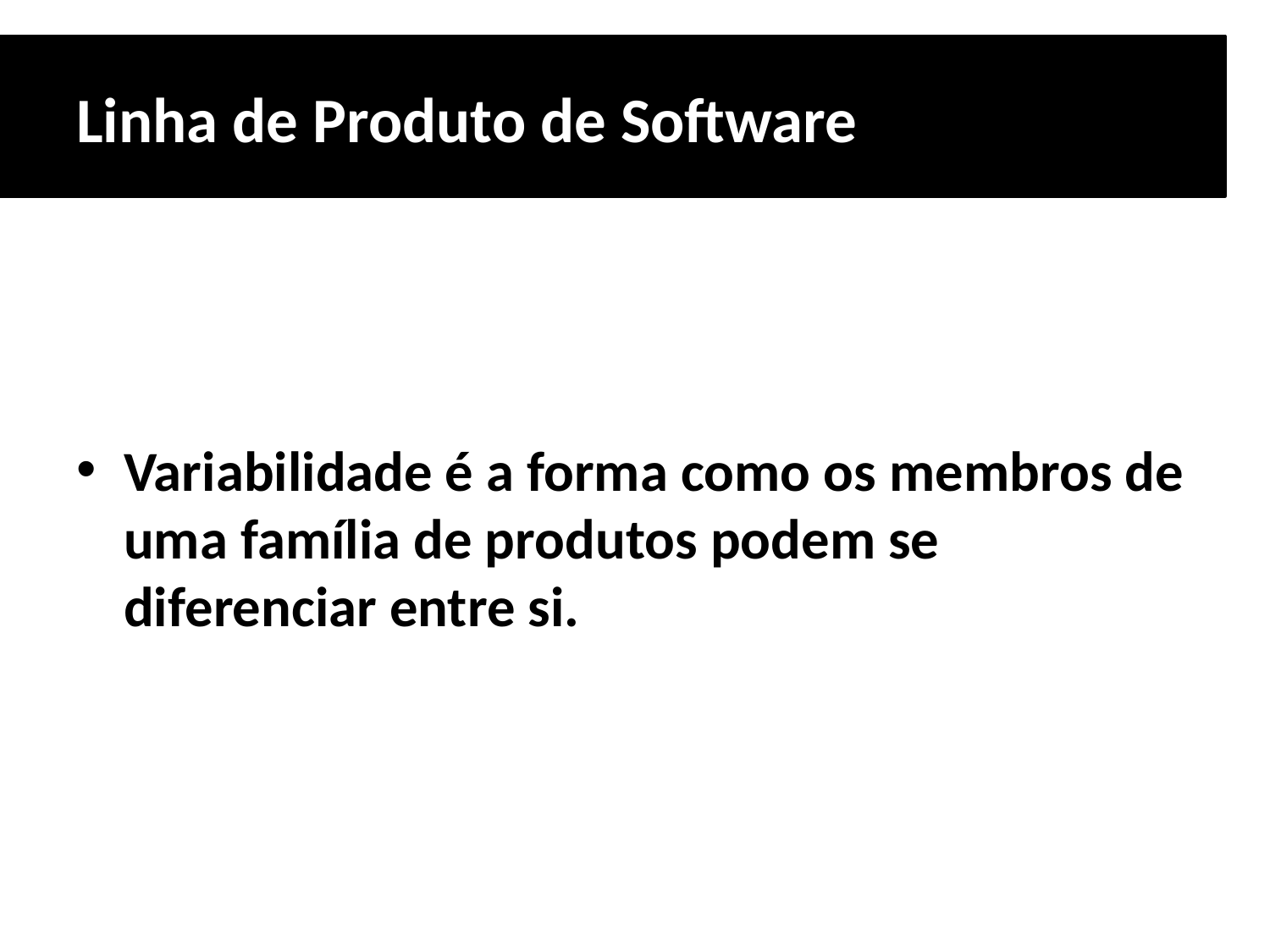

# Linha de Produto de Software
Variabilidade é a forma como os membros de uma família de produtos podem se diferenciar entre si.